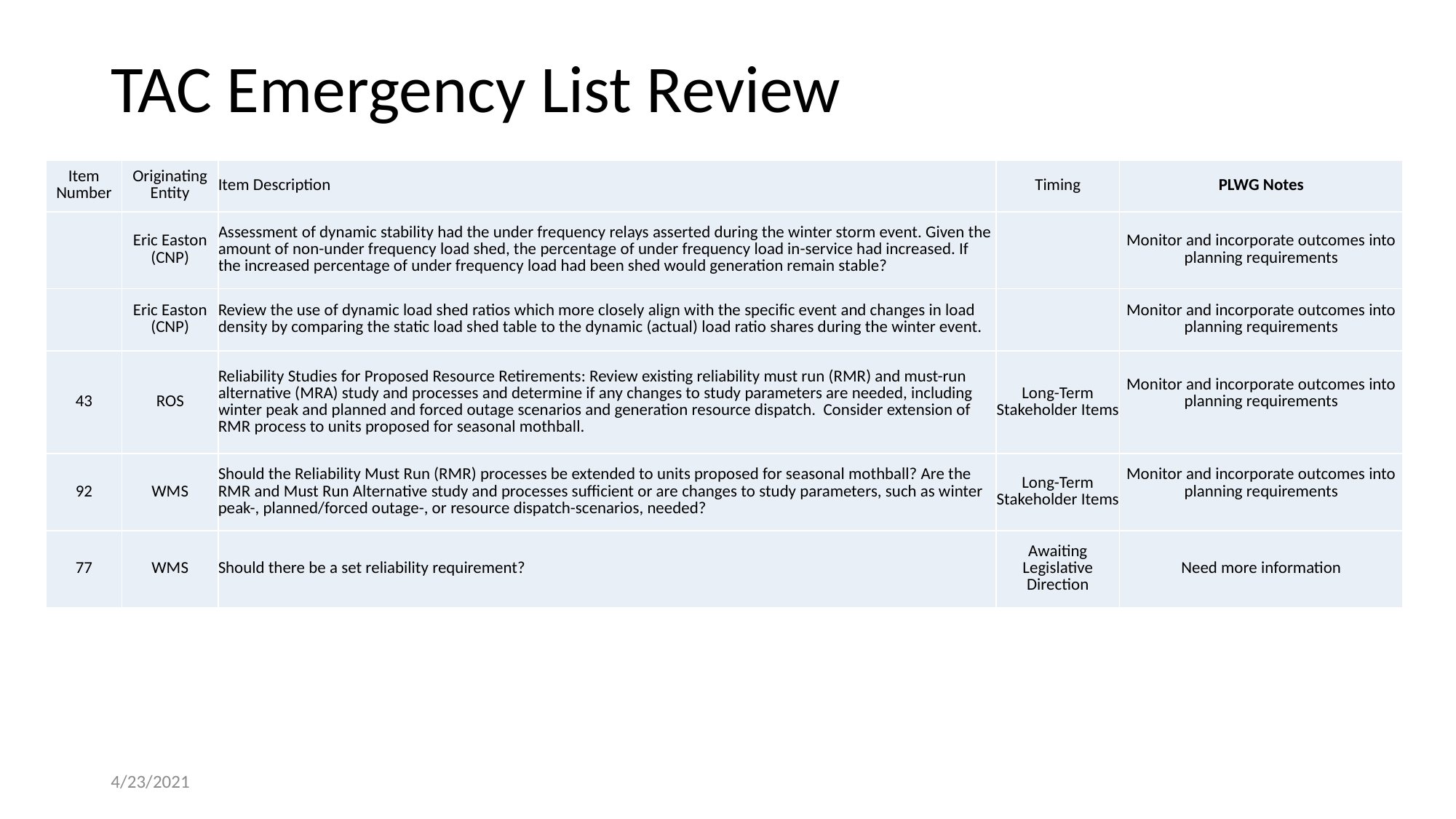

# TAC Emergency List Review
| Item Number | Originating Entity | Item Description | Timing | PLWG Notes |
| --- | --- | --- | --- | --- |
|  | Eric Easton (CNP) | Assessment of dynamic stability had the under frequency relays asserted during the winter storm event. Given the amount of non-under frequency load shed, the percentage of under frequency load in-service had increased. If the increased percentage of under frequency load had been shed would generation remain stable? |  | Monitor and incorporate outcomes into planning requirements |
|  | Eric Easton (CNP) | Review the use of dynamic load shed ratios which more closely align with the specific event and changes in load density by comparing the static load shed table to the dynamic (actual) load ratio shares during the winter event. |  | Monitor and incorporate outcomes into planning requirements |
| 43 | ROS | Reliability Studies for Proposed Resource Retirements: Review existing reliability must run (RMR) and must-run alternative (MRA) study and processes and determine if any changes to study parameters are needed, including winter peak and planned and forced outage scenarios and generation resource dispatch. Consider extension of RMR process to units proposed for seasonal mothball. | Long-Term Stakeholder Items | Monitor and incorporate outcomes into planning requirements |
| 92 | WMS | Should the Reliability Must Run (RMR) processes be extended to units proposed for seasonal mothball? Are the RMR and Must Run Alternative study and processes sufficient or are changes to study parameters, such as winter peak-, planned/forced outage-, or resource dispatch-scenarios, needed? | Long-Term Stakeholder Items | Monitor and incorporate outcomes into planning requirements |
| 77 | WMS | Should there be a set reliability requirement? | Awaiting Legislative Direction | Need more information |
4/23/2021